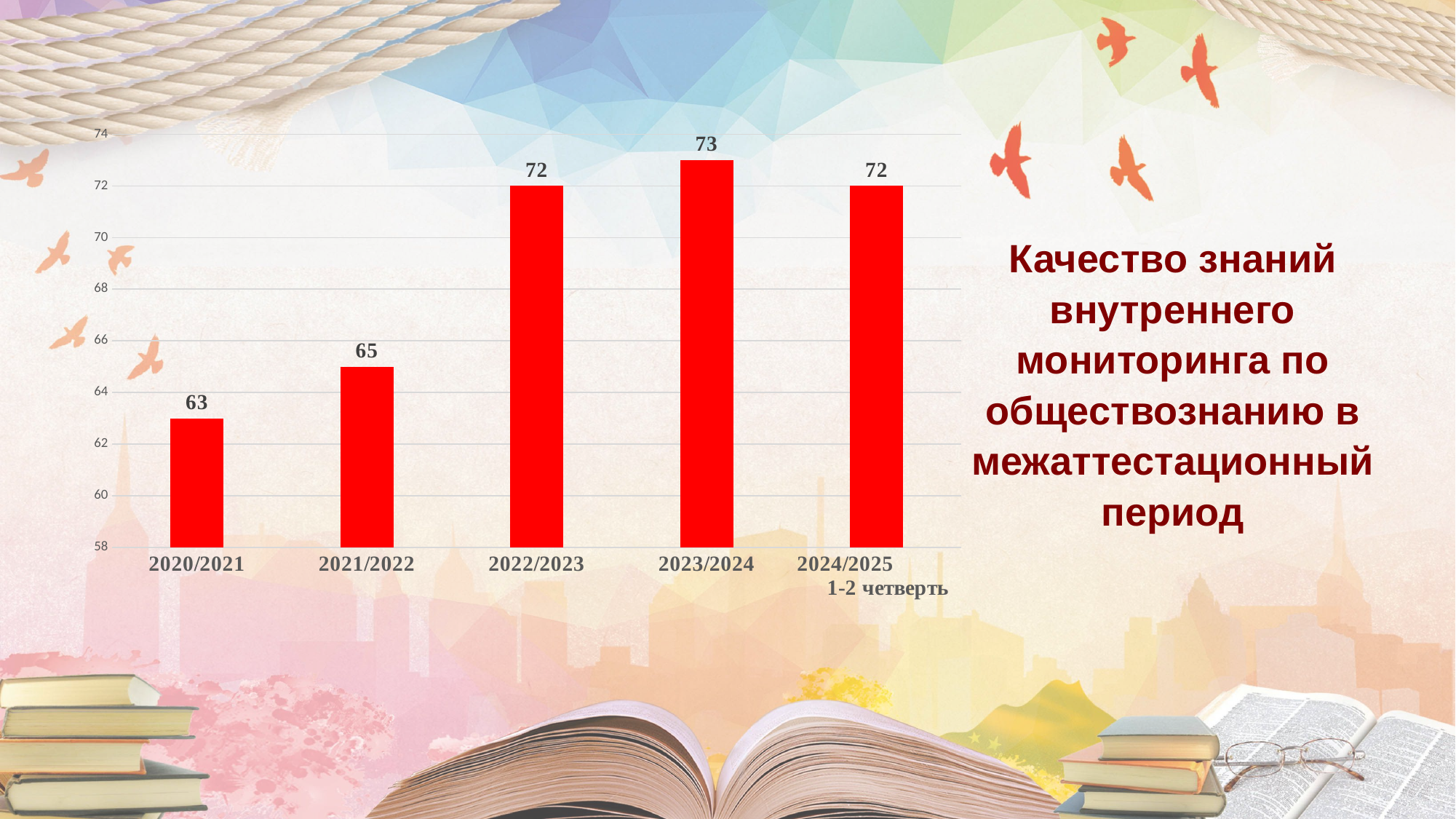

### Chart

| Category | Обществознание |
|---|---|
| 2020/2021 | 63.0 |
| 2021/2022 | 65.0 |
| 2022/2023 | 72.0 |
| 2023/2024 | 73.0 |
| 2024/2025                1-2 четверть | 72.0 |
Качество знаний внутреннего мониторинга по обществознанию в межаттестационный период